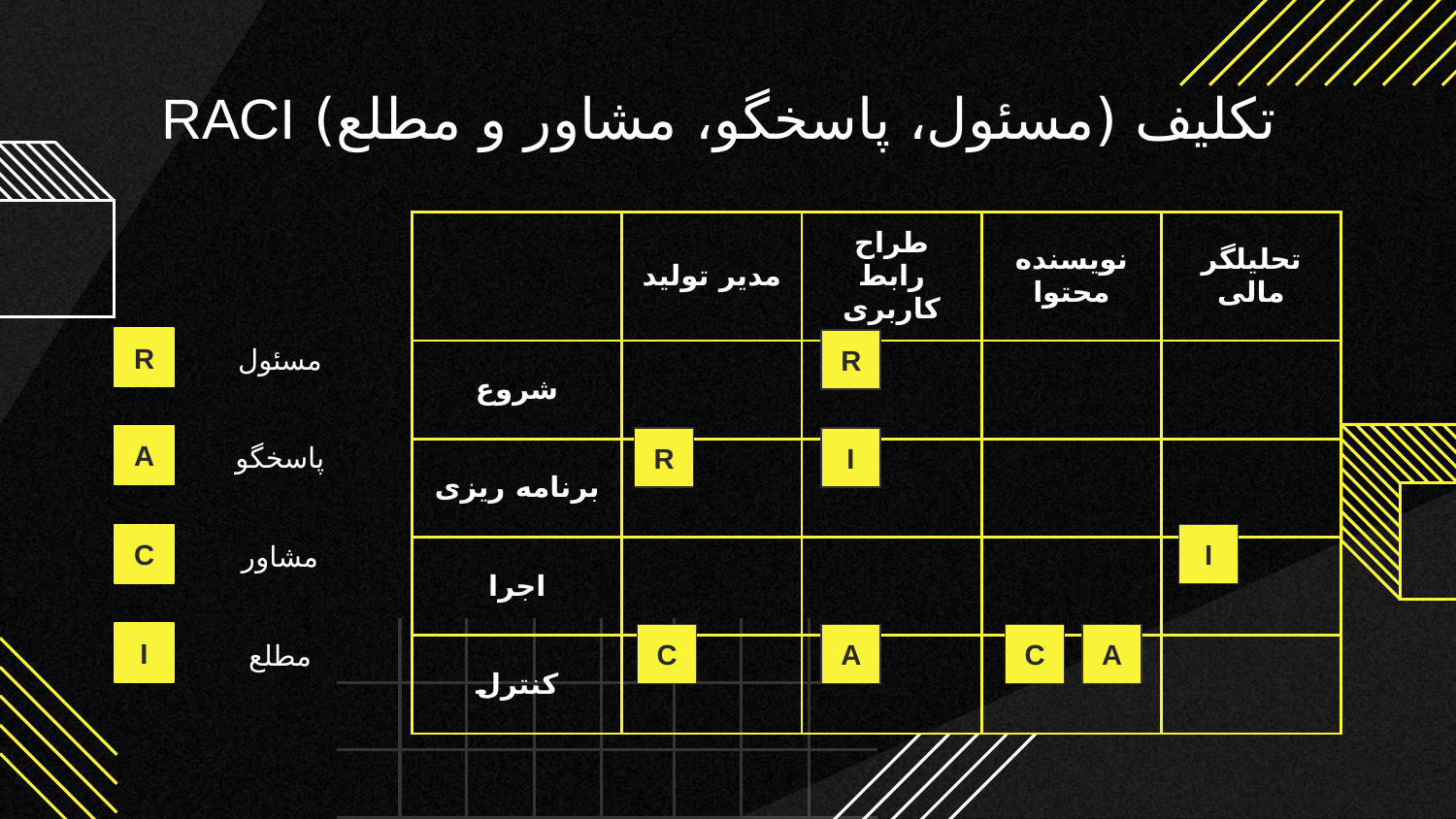

# تکلیف (مسئول، پاسخگو، مشاور و مطلع) RACI
|  | مدیر تولید | طراح رابط کاربری | نویسنده محتوا | تحلیلگر مالی |
| --- | --- | --- | --- | --- |
| شروع |  |  |  |  |
| برنامه ریزی |  |  |  |  |
| اجرا |  |  |  |  |
| کنترل |  |  |  |  |
R
مسئول

R
A
پاسخگو
R
I
C
مشاور
I
I
مطلع
C
A
C
A